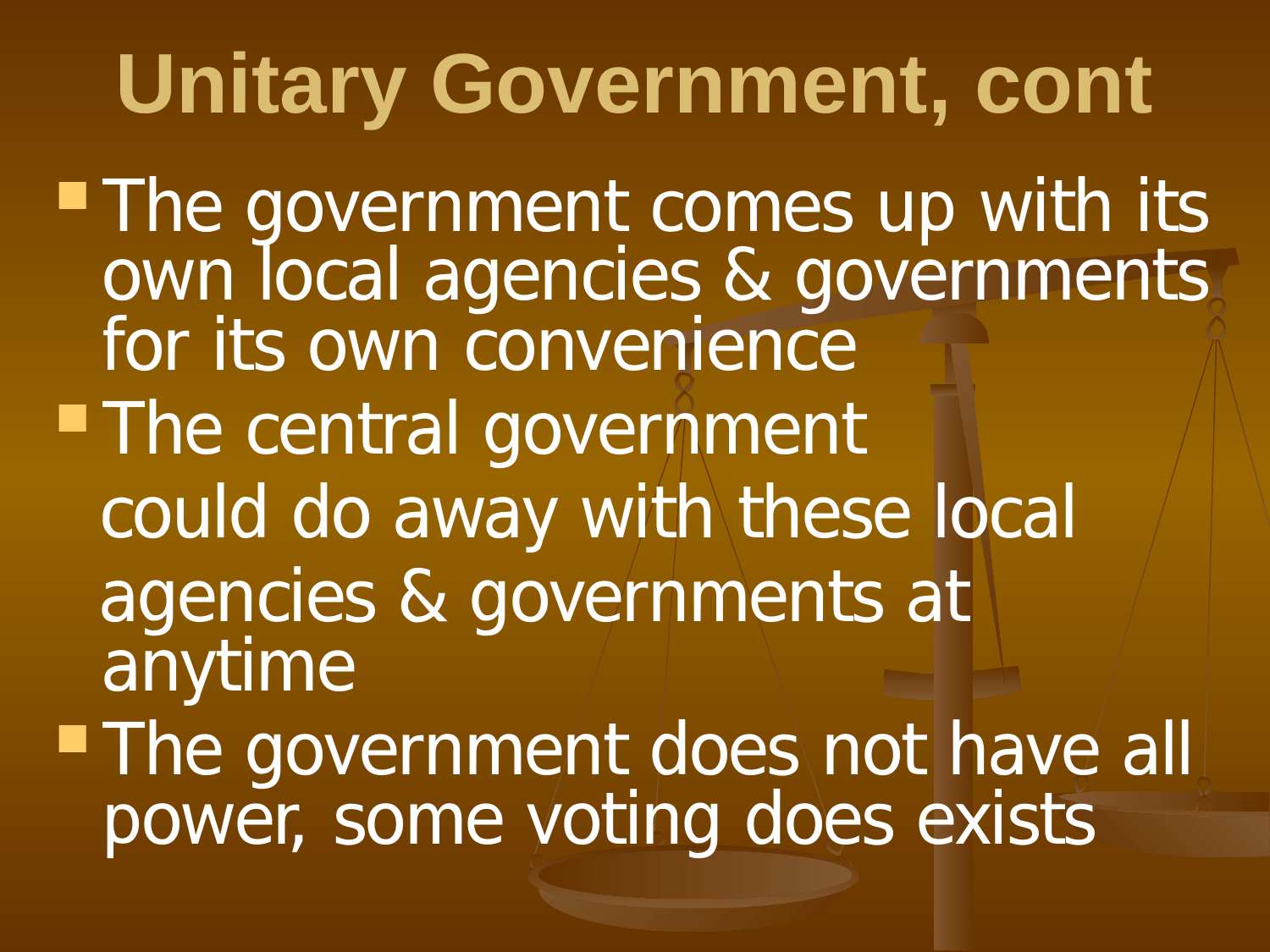

# Unitary Government, cont
The government comes up with its own local agencies & governments for its own convenience
The central government
  could do away with these local
  agencies & governments at anytime
The government does not have all power, some voting does exists